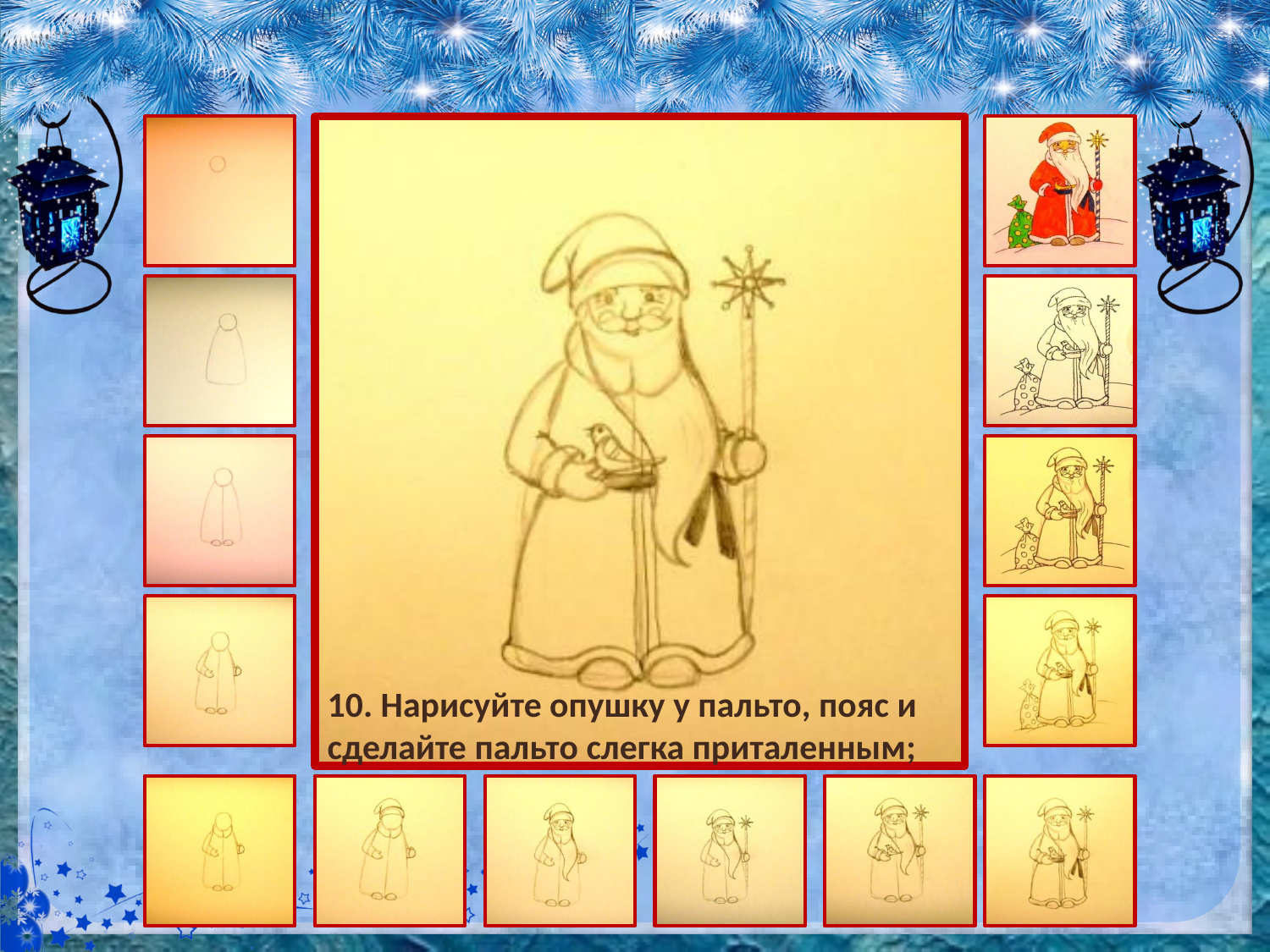

10. Нарисуйте опушку у пальто, пояс и сделайте пальто слегка приталенным;